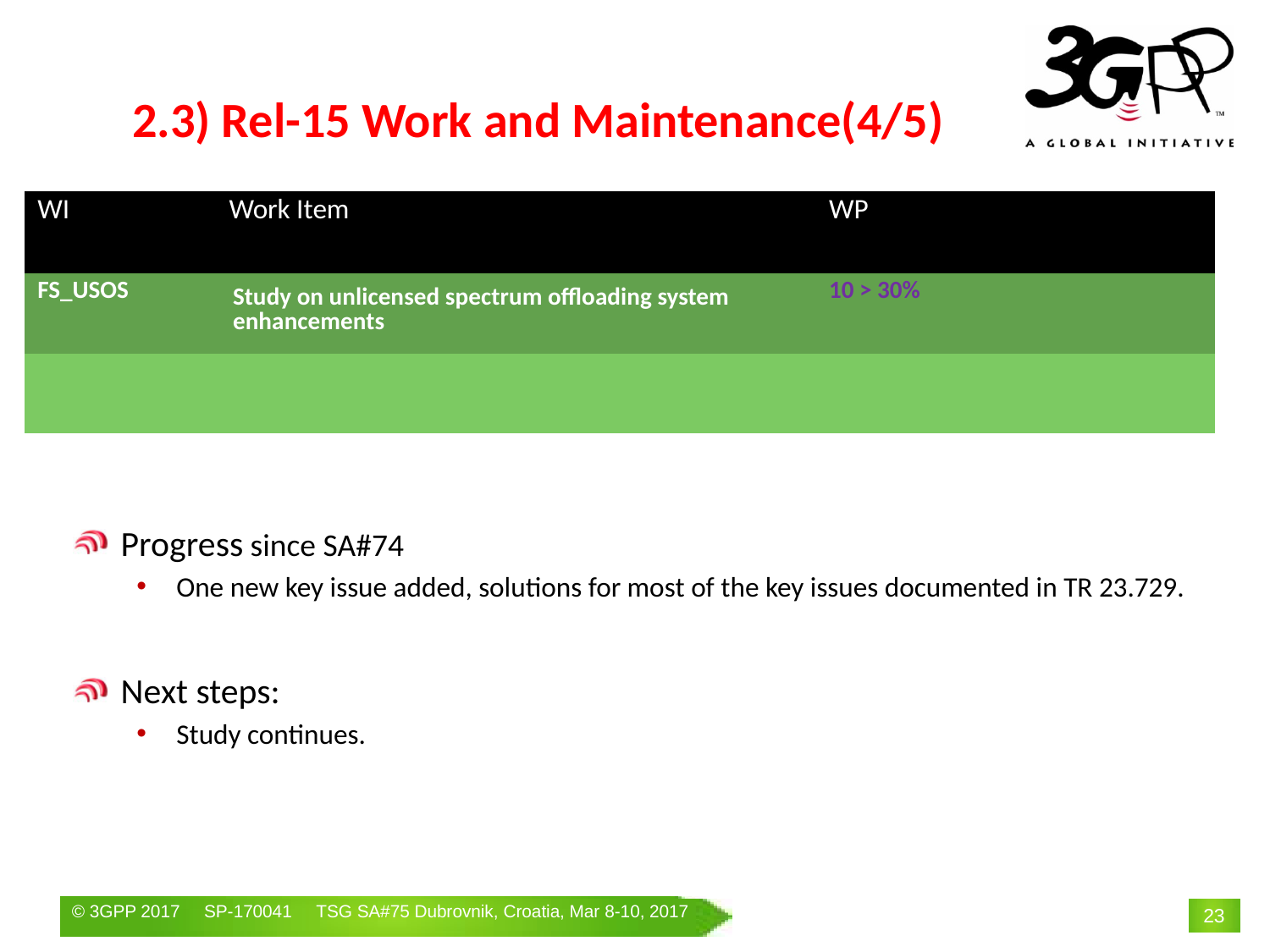

# 2.3) Rel-15 Work and Maintenance(4/5)
| WI | Work Item | WP |  |  |
| --- | --- | --- | --- | --- |
| FS\_USOS | Study on unlicensed spectrum offloading system enhancements | 10 > 30% |  |  |
|  |  |  |  |  |
Progress since SA#74
One new key issue added, solutions for most of the key issues documented in TR 23.729.

Next steps:
Study continues.